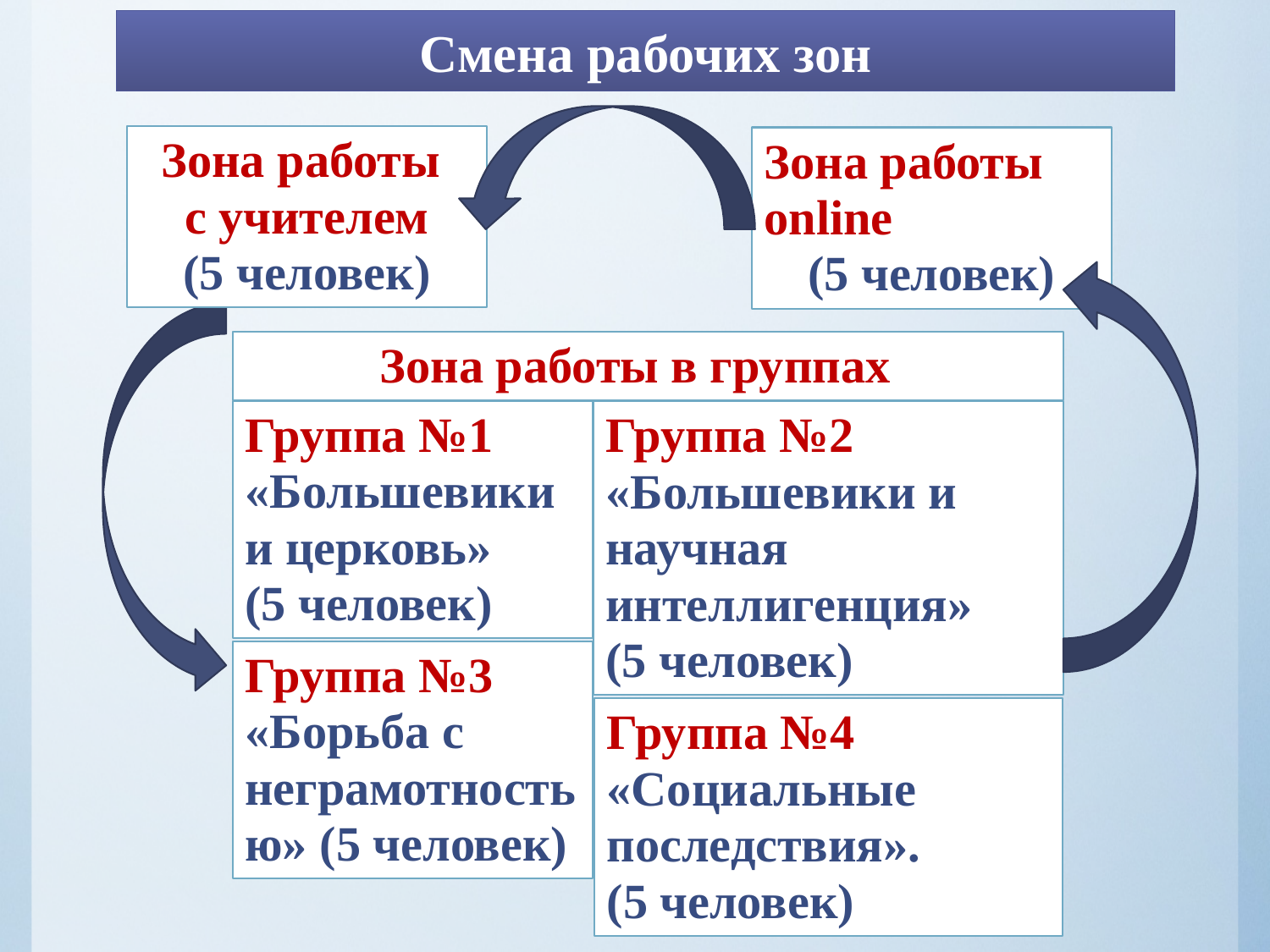

# Смена рабочих зон

Зона работы
с учителем
(5 человек)
Зона работы
online
(5 человек)

           Зона работы в группах
Группа №1 «Большевики и церковь»
(5 человек)
Группа №2 «Большевики и научная интеллигенция»
(5 человек)
Группа №3 «Борьба с неграмотностью» (5 человек)
Группа №4 «Социальные последствия».
(5 человек)